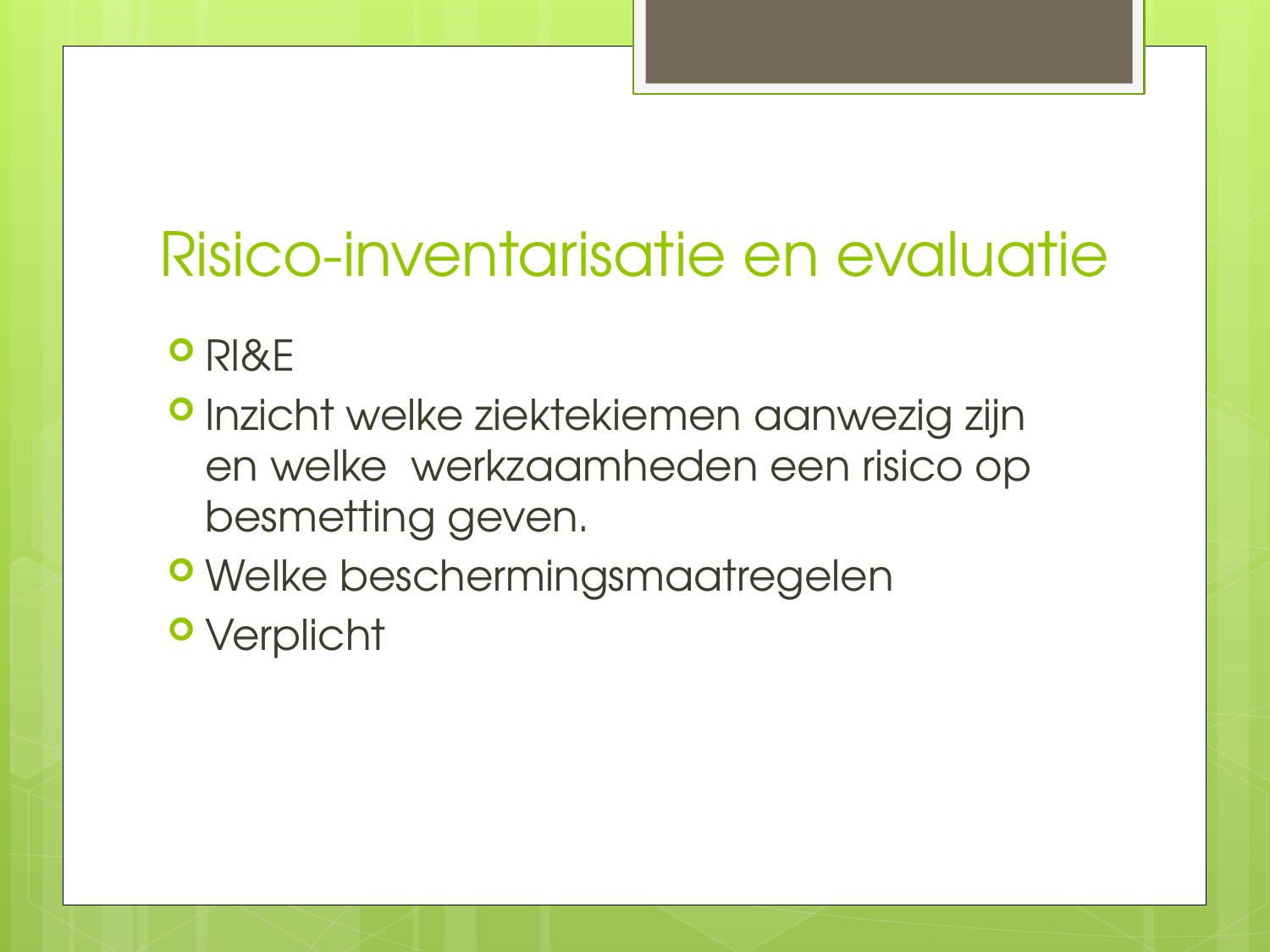

# Risico-inventarisatie en evaluatie
RI&E
Inzicht welke ziektekiemen aanwezig zijn en welke  werkzaamheden een risico op besmetting geven.
Welke beschermingsmaatregelen
Verplicht